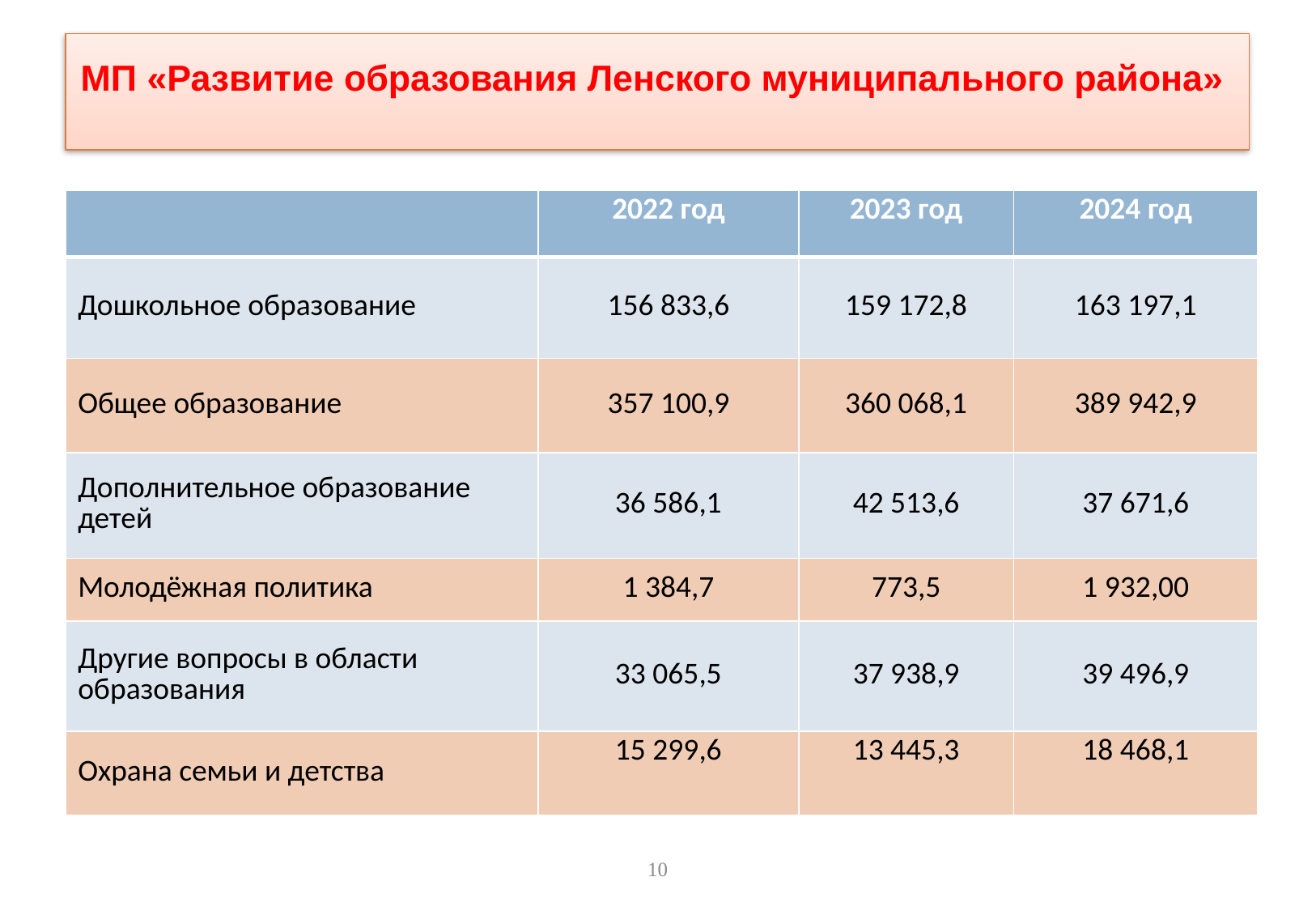

# МП «Развитие образования Ленского муниципального района»
|  | 2022 год | 2023 год | 2024 год |
| --- | --- | --- | --- |
| Дошкольное образование | 156 833,6 | 159 172,8 | 163 197,1 |
| Общее образование | 357 100,9 | 360 068,1 | 389 942,9 |
| Дополнительное образование детей | 36 586,1 | 42 513,6 | 37 671,6 |
| Молодёжная политика | 1 384,7 | 773,5 | 1 932,00 |
| Другие вопросы в области образования | 33 065,5 | 37 938,9 | 39 496,9 |
| Охрана семьи и детства | 15 299,6 | 13 445,3 | 18 468,1 |
10